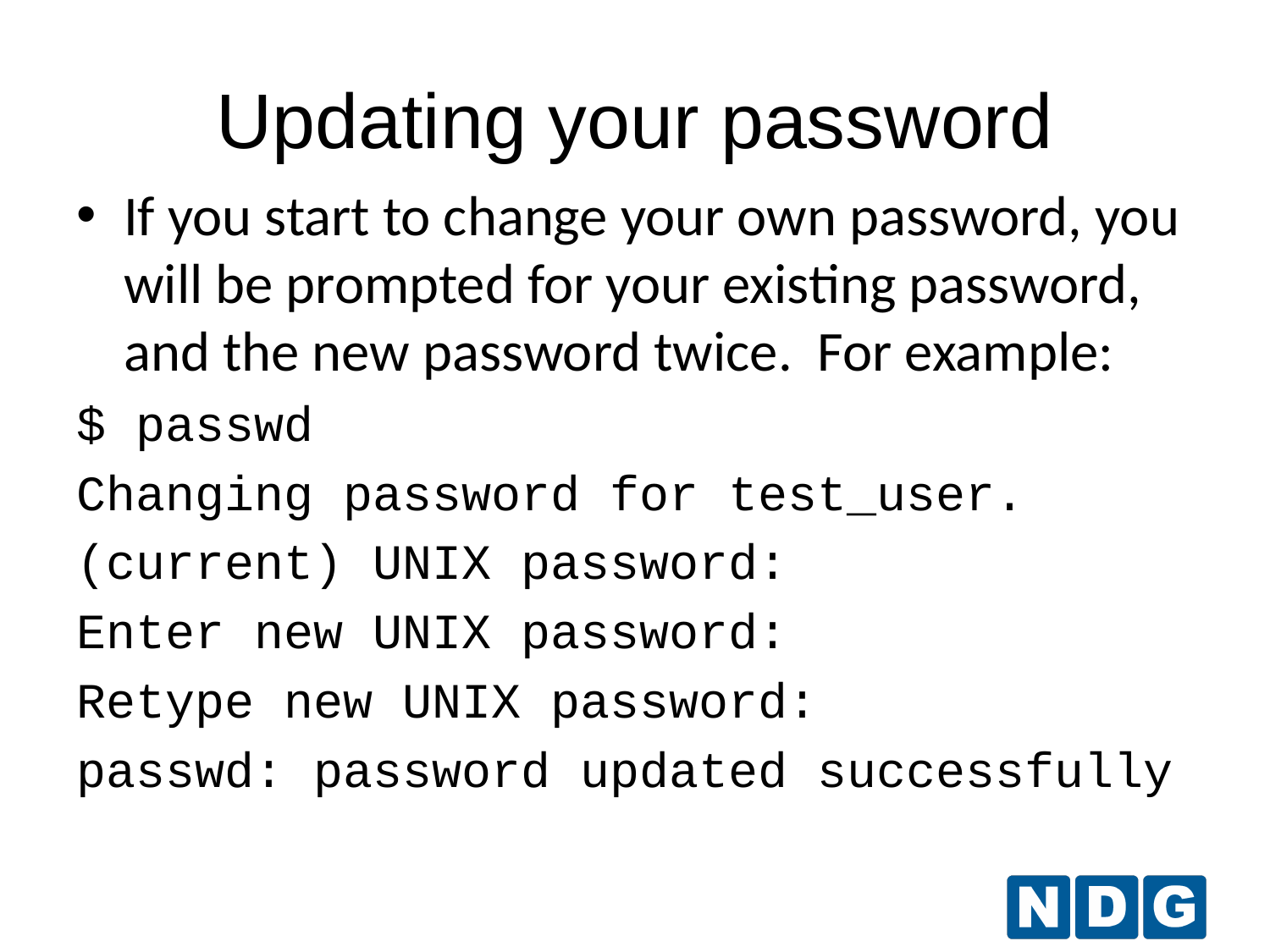

Updating your password
If you start to change your own password, you will be prompted for your existing password, and the new password twice.  For example:
$ passwd
Changing password for test_user.
(current) UNIX password:
Enter new UNIX password:
Retype new UNIX password:
passwd: password updated successfully